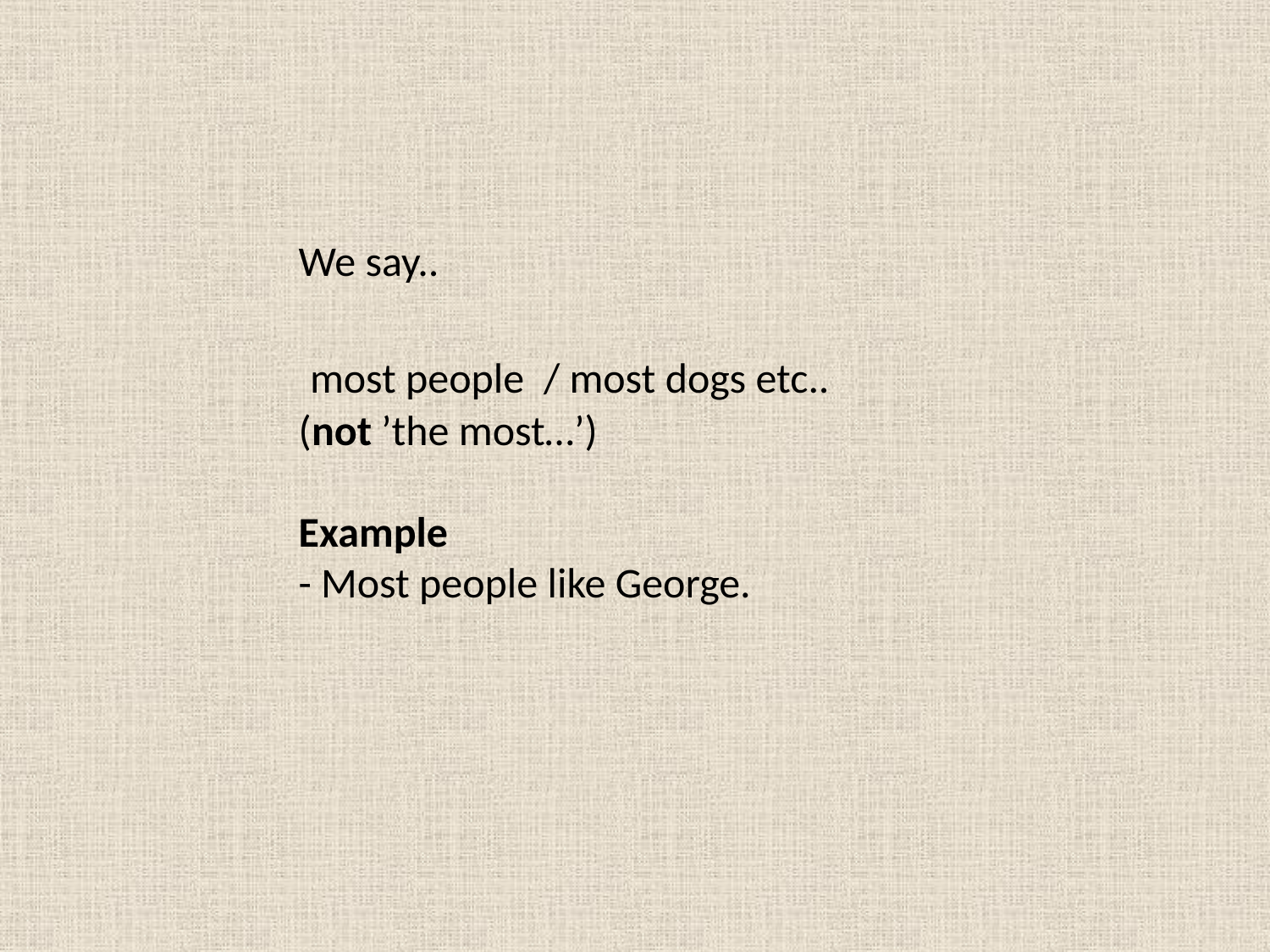

We say..

 most people  / most dogs etc..
(not ’the most…’)

Example
- Most people like George.